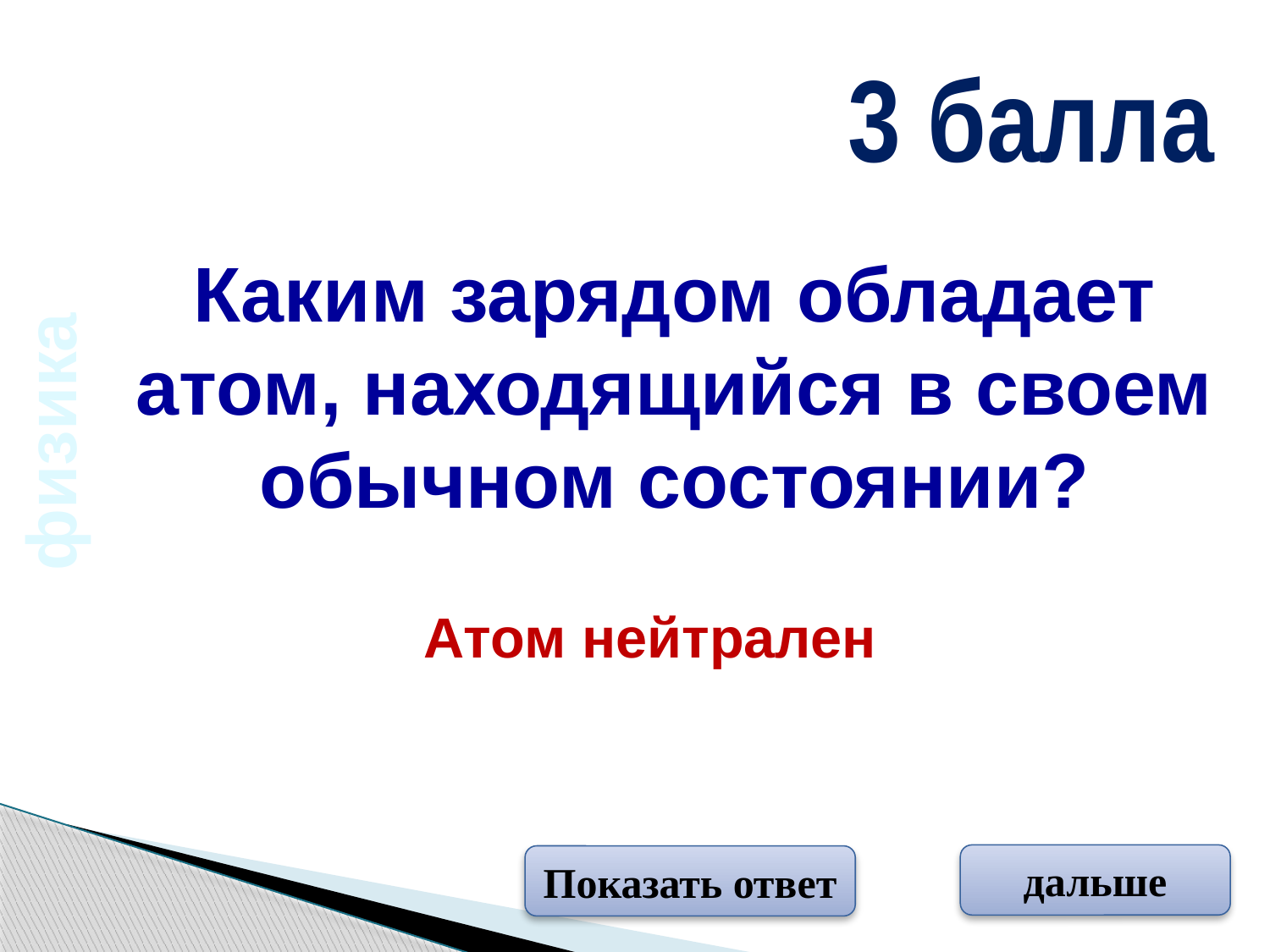

3 балла
Каким зарядом обладает атом, находящийся в своем обычном состоянии?
физика
Атом нейтрален
дальше
Показать ответ